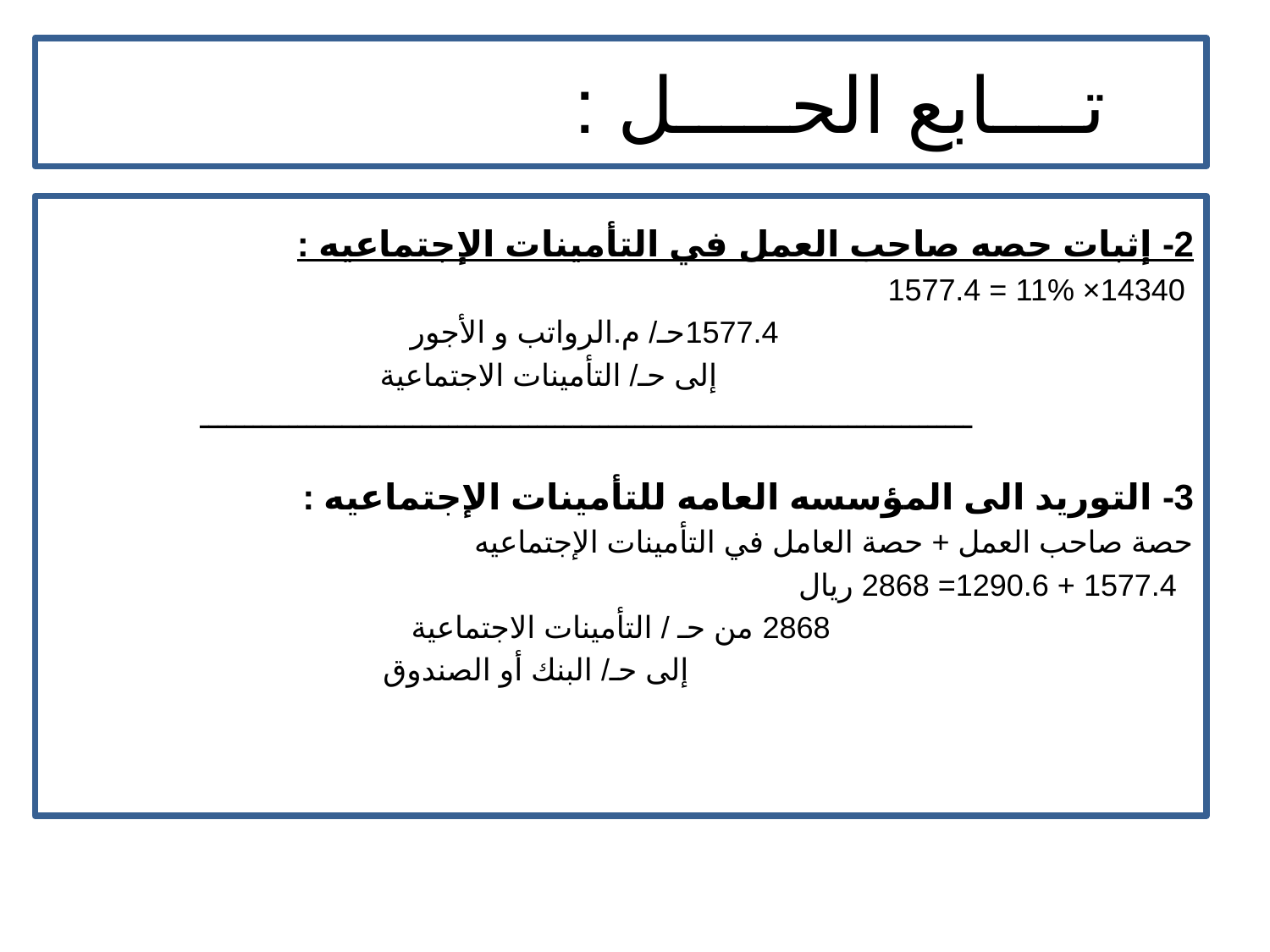

# تــــابع الحـــــل :

2- إثبات حصه صاحب العمل في التأمينات الإجتماعيه :
 14340× 11% = 1577.4
        1577.4حـ/ م.الرواتب و الأجور
                  إلى حـ/ التأمينات الاجتماعية
                          ـــــــــــــــــــــــــــــــــــــــــــــــــــــــــــــــــــــــــــــــــــــــ

3- التوريد الى المؤسسه العامه للتأمينات الإجتماعيه :
حصة صاحب العمل + حصة العامل في التأمينات الإجتماعيه
  1577.4 + 1290.6= 2868 ريال
 2868 من حـ / التأمينات الاجتماعية
                    إلى حـ/ البنك أو الصندوق